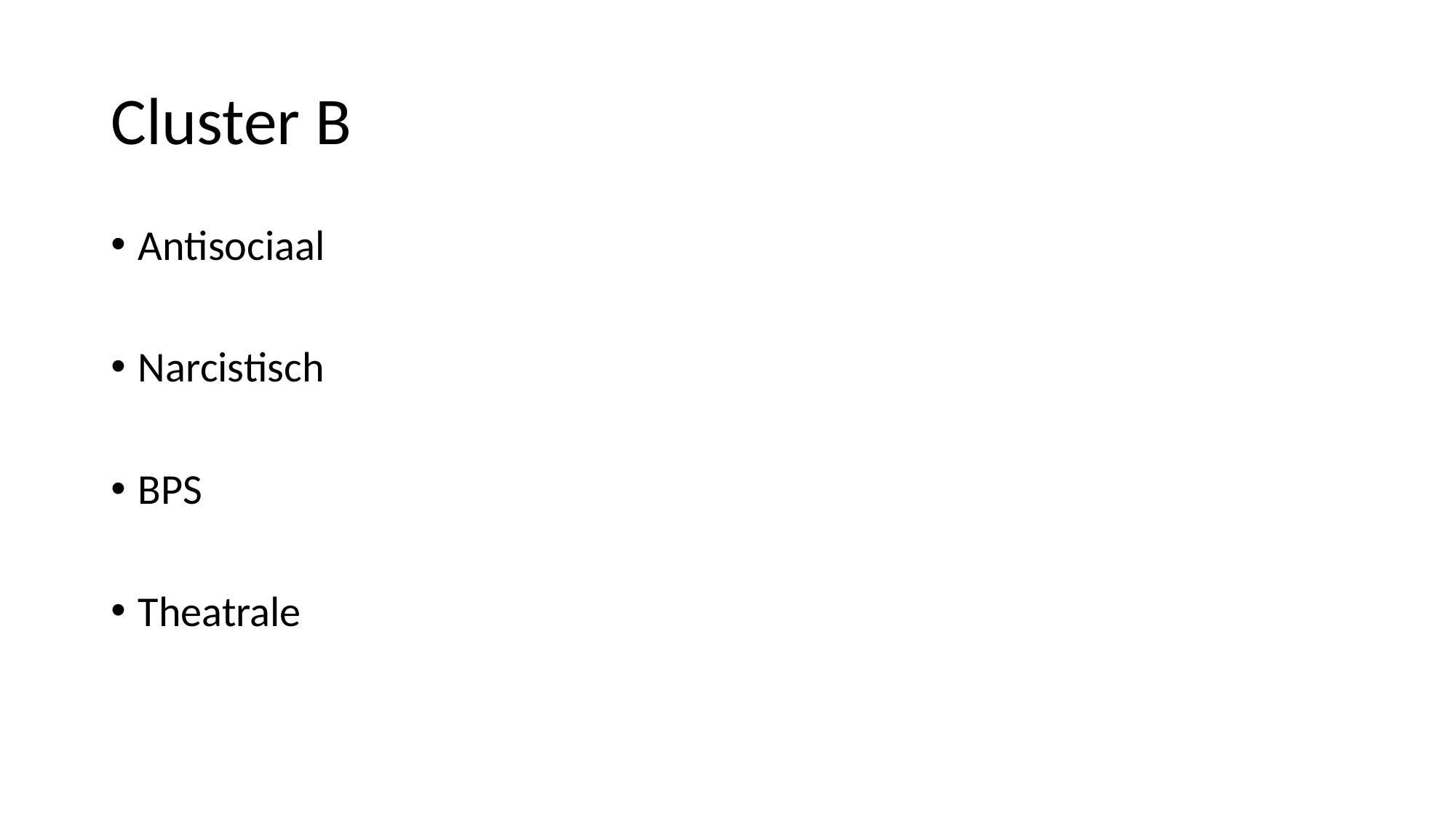

# Cluster B
Antisociaal

Narcistisch

BPS

Theatrale